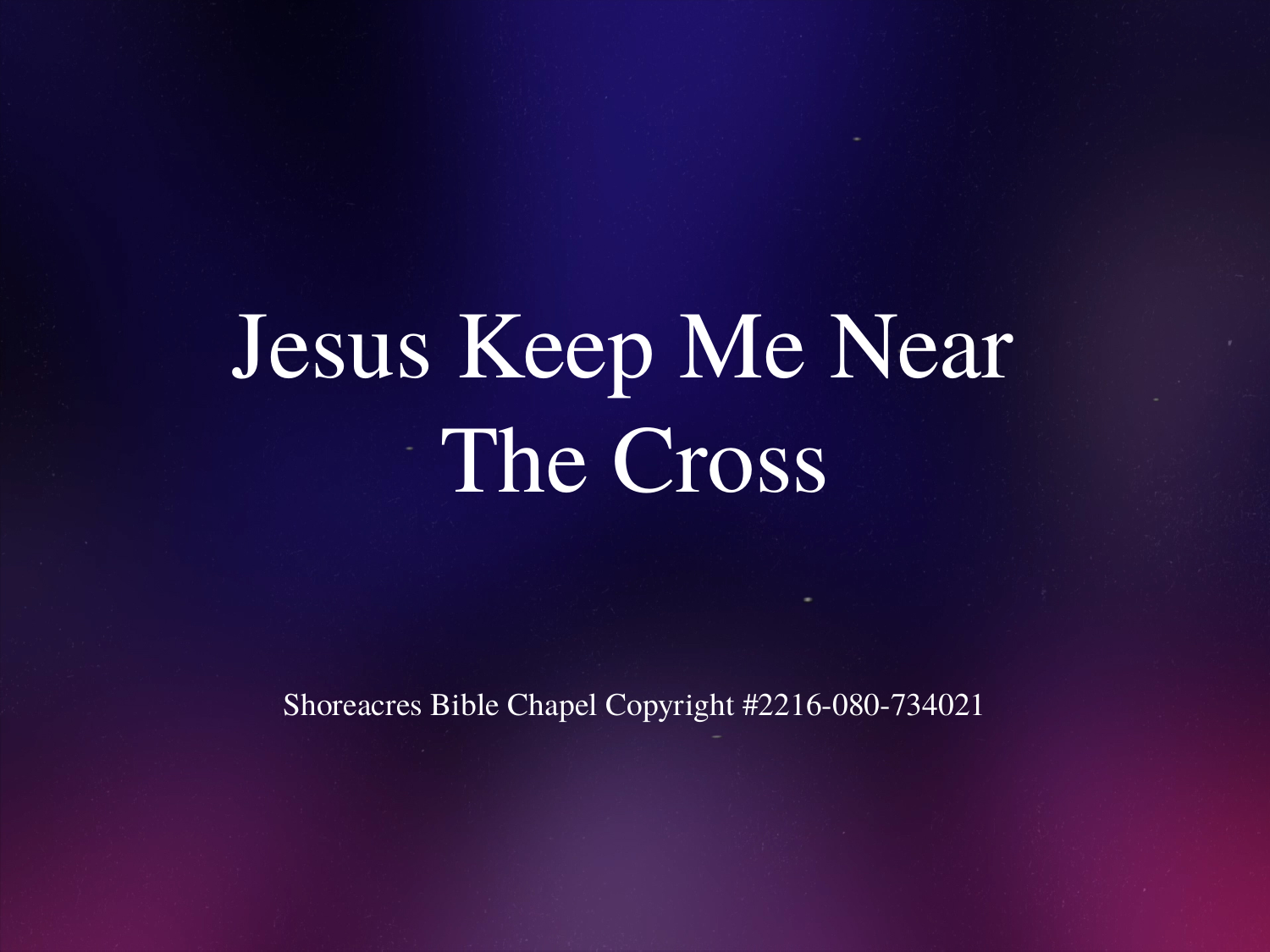

# Jesus Keep Me Near The Cross
Shoreacres Bible Chapel Copyright #2216-080-734021